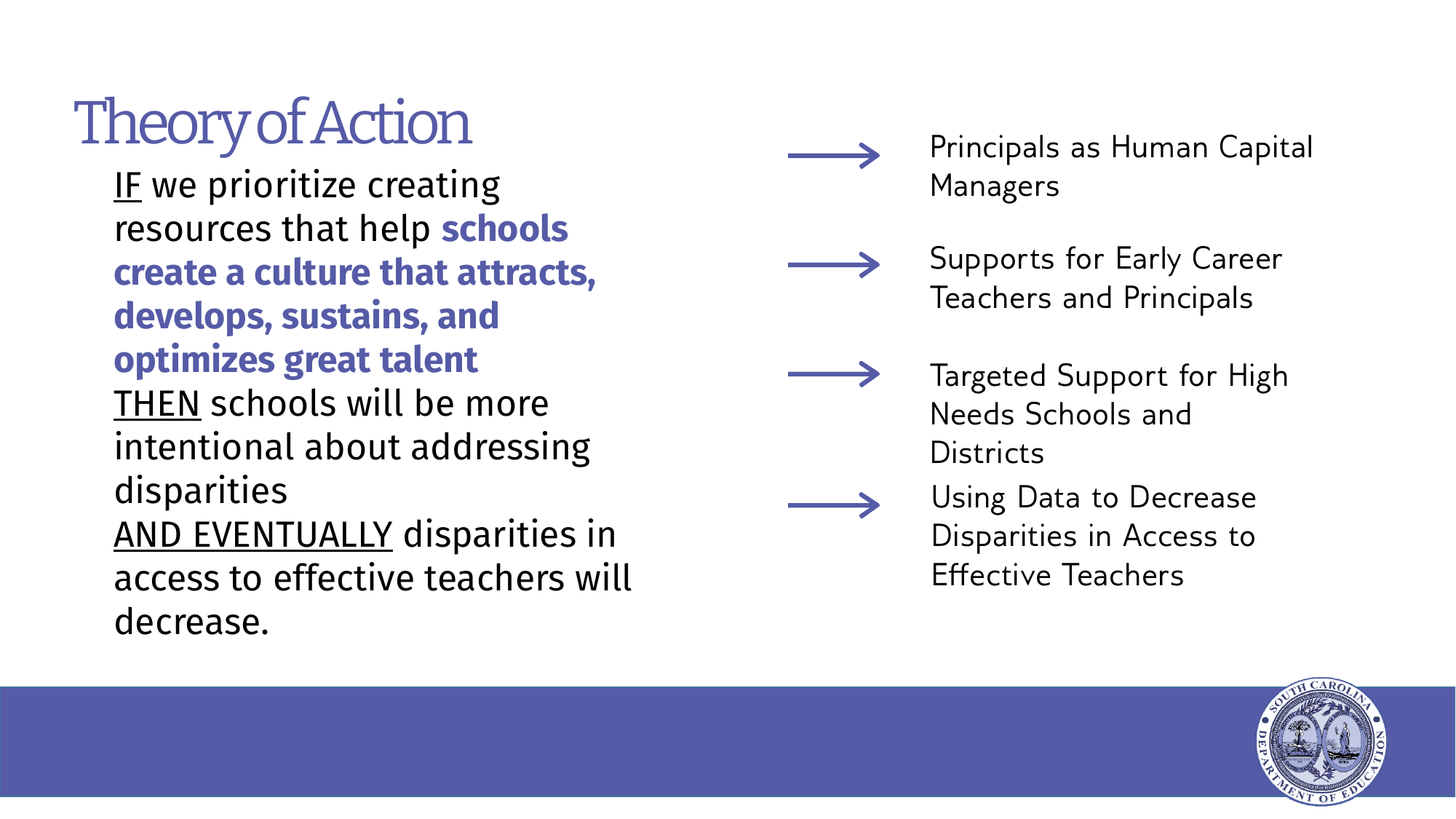

# Theory of Action

IF we prioritize creating resources that help schools create a culture that attracts, develops, sustains, and optimizes great talent
THEN schools will be more intentional about addressing disparities
AND EVENTUALLY disparities in access to effective teachers will decrease.
Principals as Human Capital Managers

Supports for Early Career Teachers and Principals

Targeted Support for High Needs Schools and Districts

Using Data to Decrease Disparities in Access to Effective Teachers